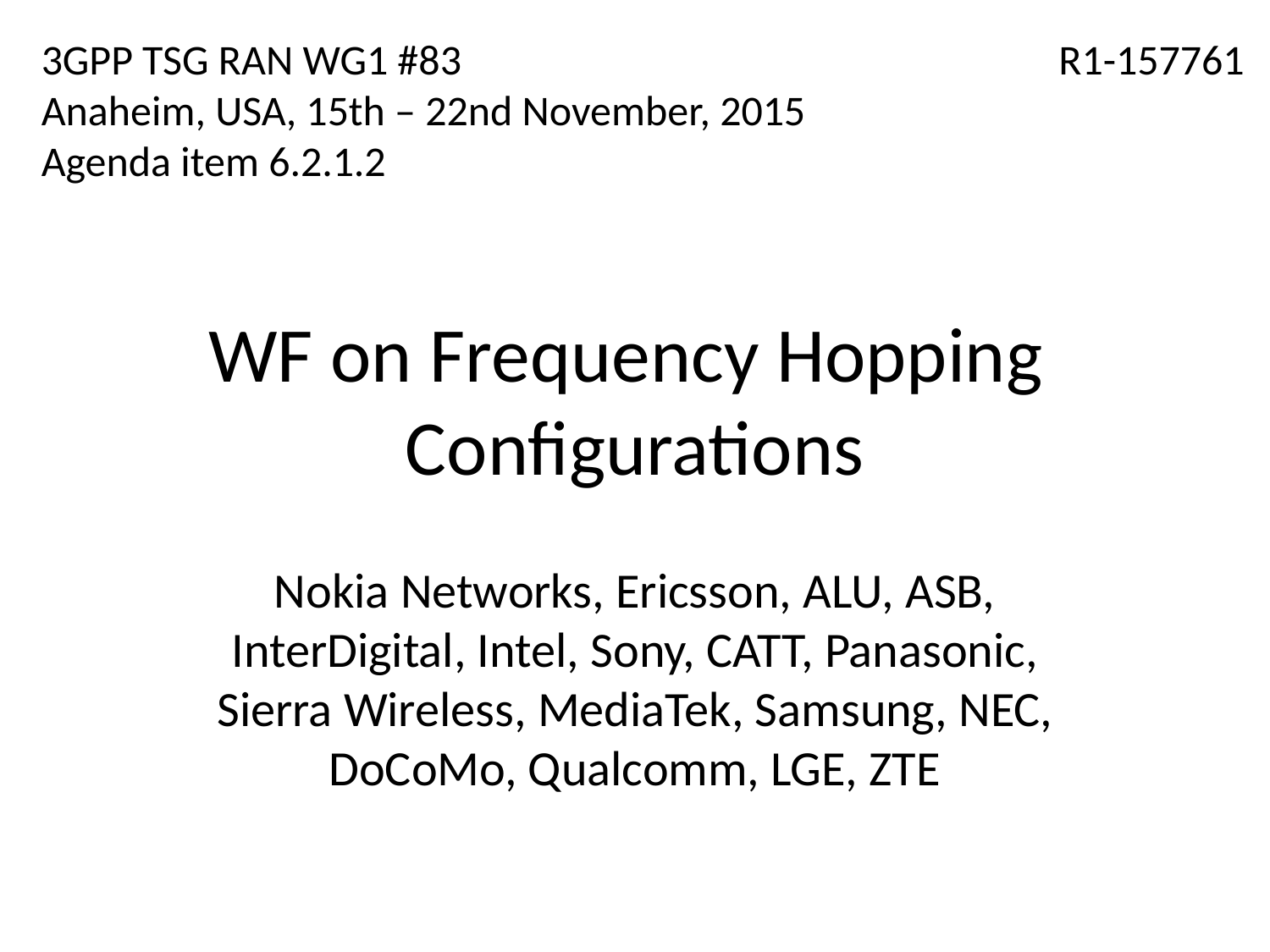

3GPP TSG RAN WG1 #83
Anaheim, USA, 15th – 22nd November, 2015
Agenda item 6.2.1.2
R1-157761

# WF on Frequency Hopping  Configurations
Nokia Networks, Ericsson, ALU, ASB, InterDigital, Intel, Sony, CATT, Panasonic, Sierra Wireless, MediaTek, Samsung, NEC, DoCoMo, Qualcomm, LGE, ZTE